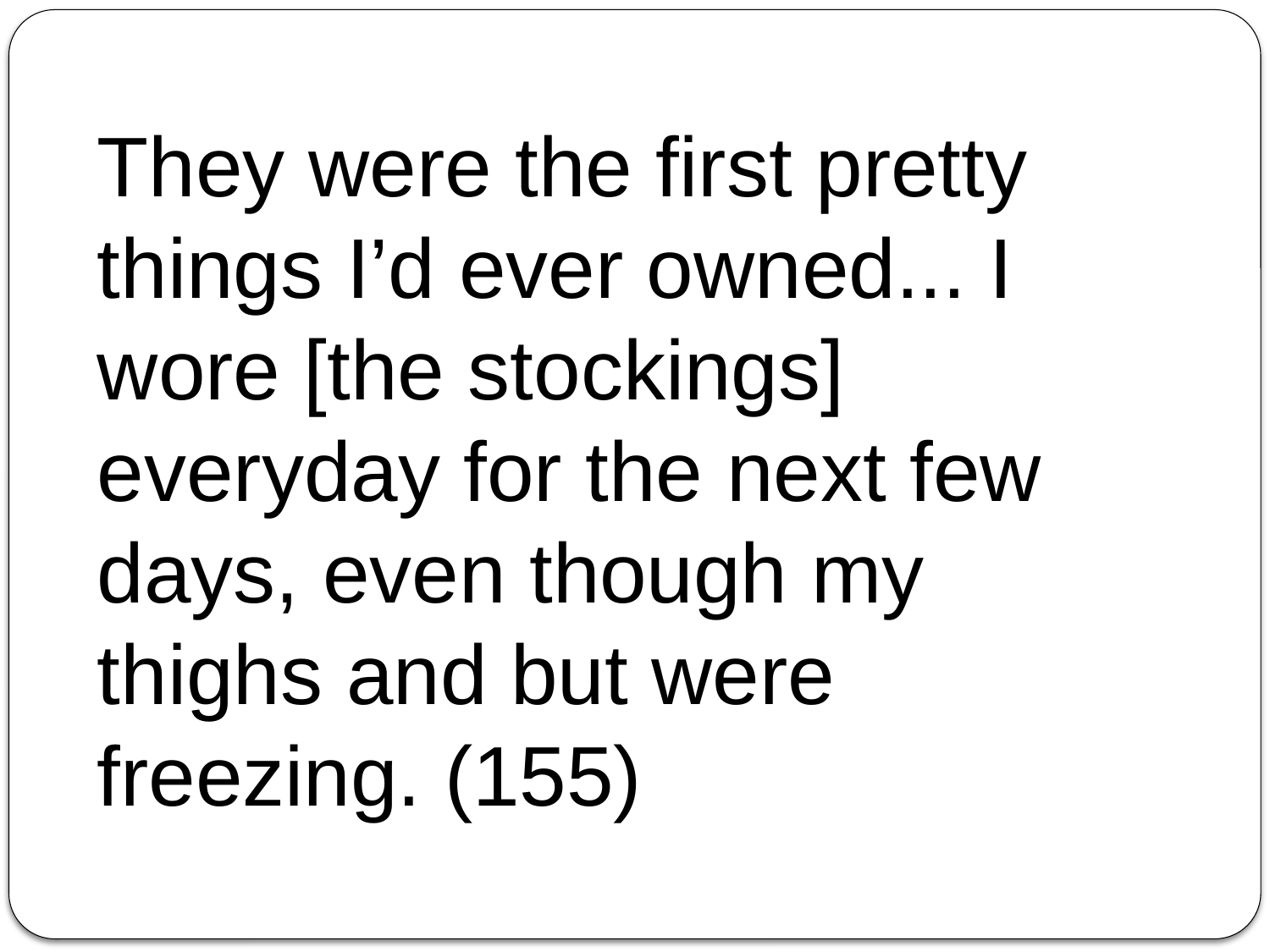

They were the first pretty things I’d ever owned... I wore [the stockings] everyday for the next few days, even though my thighs and but were freezing. (155)